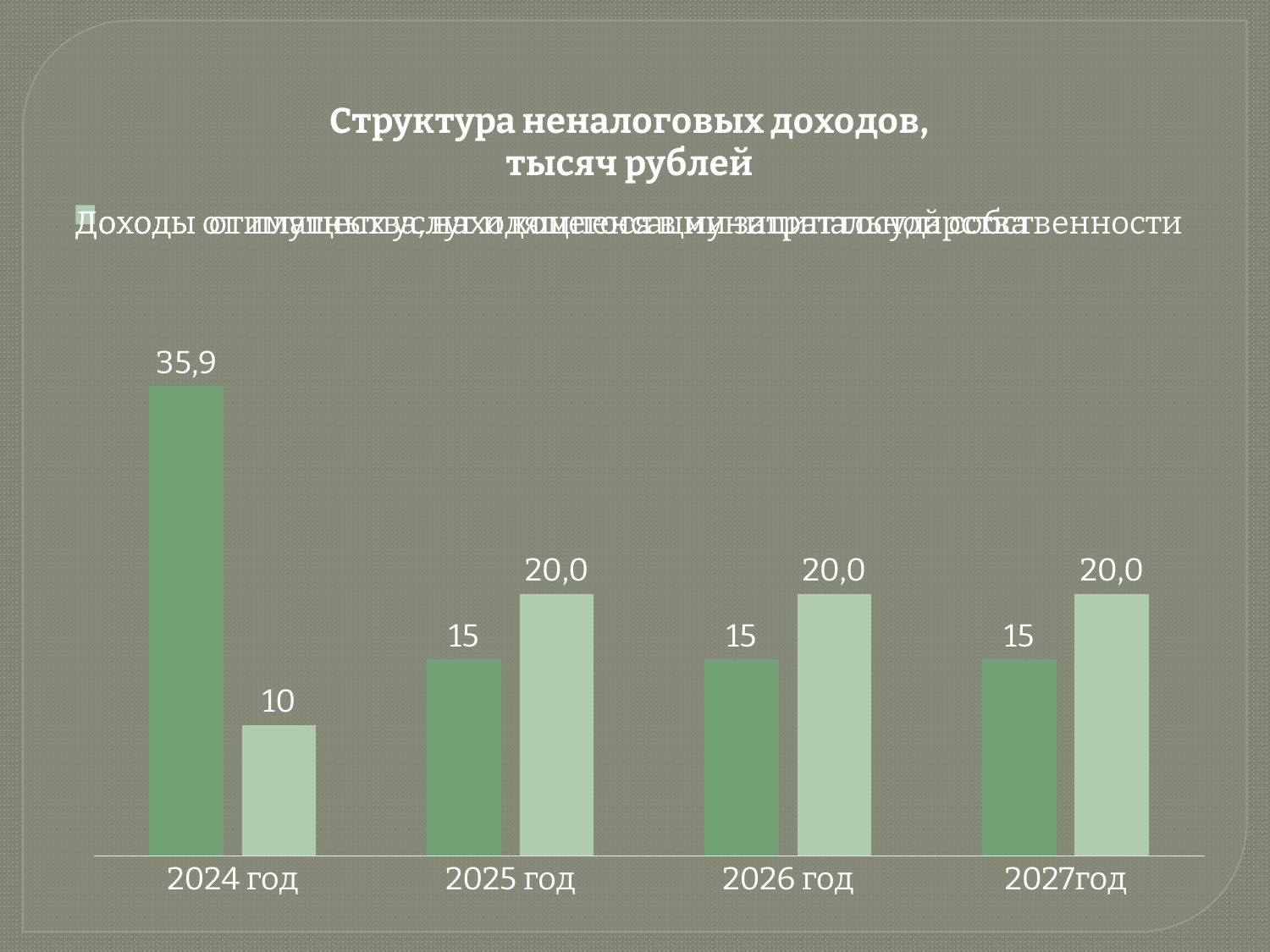

### Chart: Структура неналоговых доходов,
тысяч рублей

| Category | Доходы от имущества, находящегося в муниципальной собственности | Доходы  от платных услуг и компенсации затрат государства |
|---|---|---|
| 2024 год | 35.9 | 10.0 |
| 2025 год | 15.0 | 20.0 |
| 2026 год | 15.0 | 20.0 |
| 2027год | 15.0 | 20.0 |